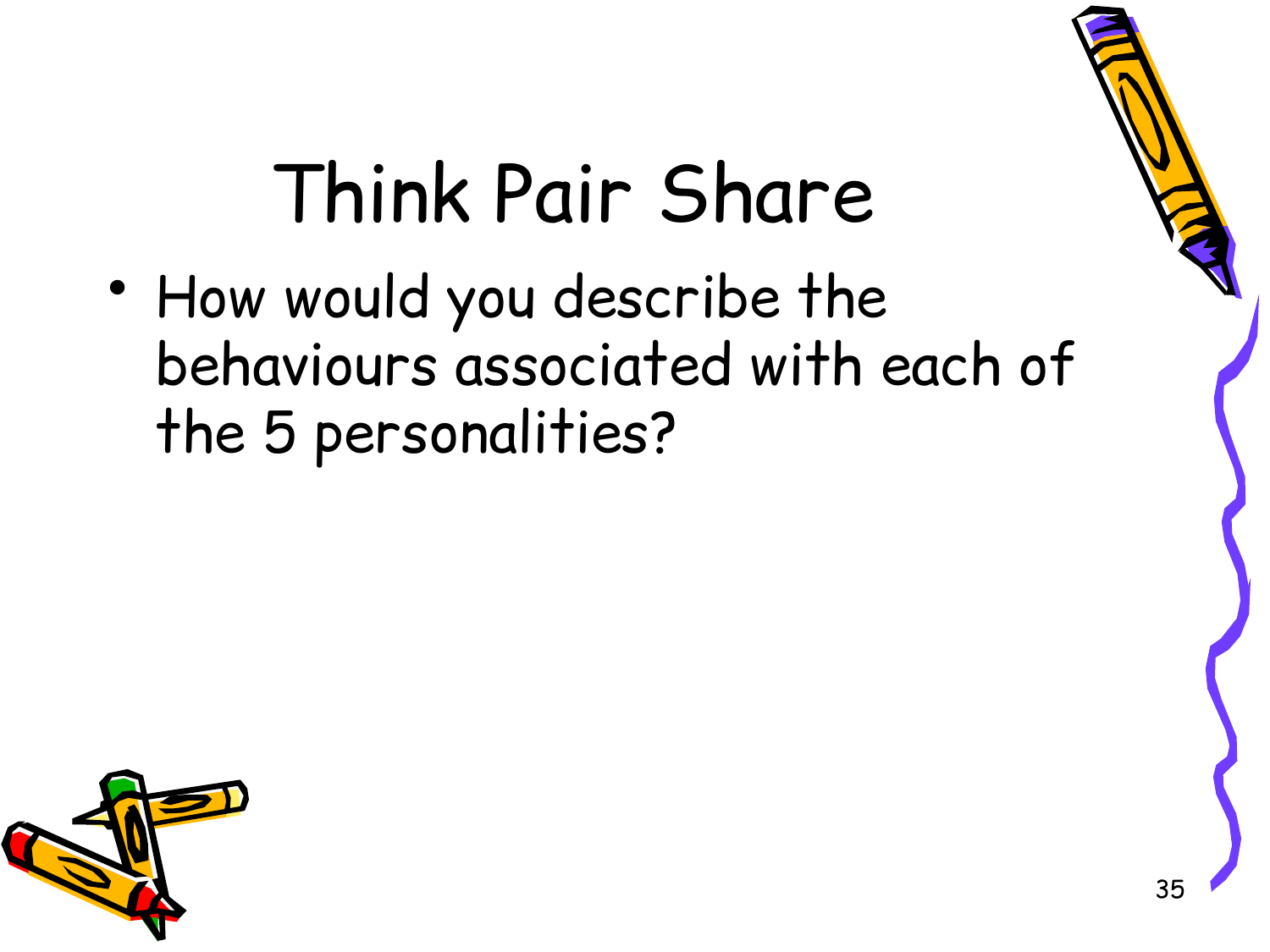

# Think Pair Share
How would you describe the behaviours associated with each of the 5 personalities?
35